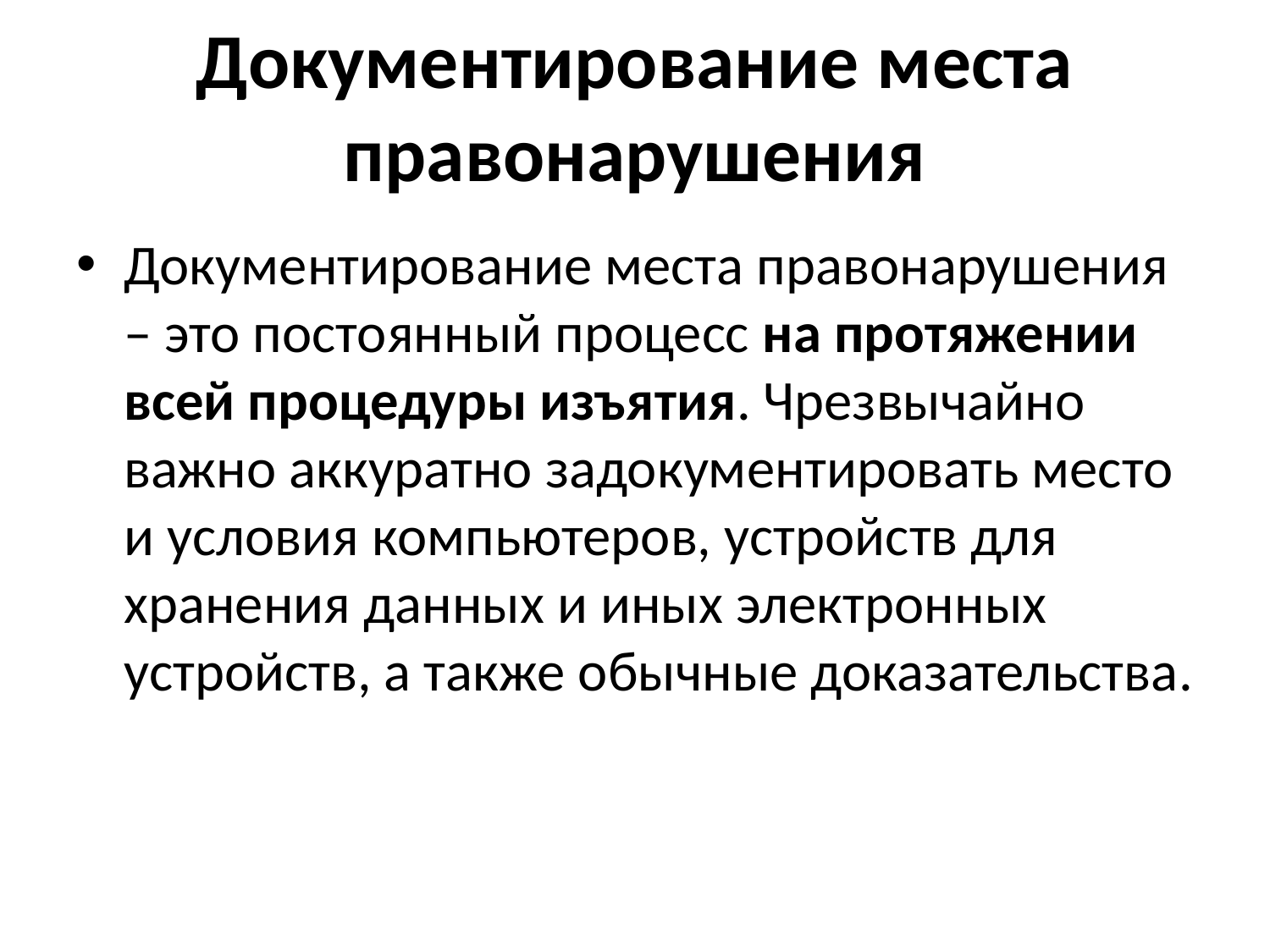

# Документирование места правонарушения
Документирование места правонарушения – это постоянный процесс на протяжении всей процедуры изъятия. Чрезвычайно важно аккуратно задокументировать место и условия компьютеров, устройств для хранения данных и иных электронных устройств, а также обычные доказательства.